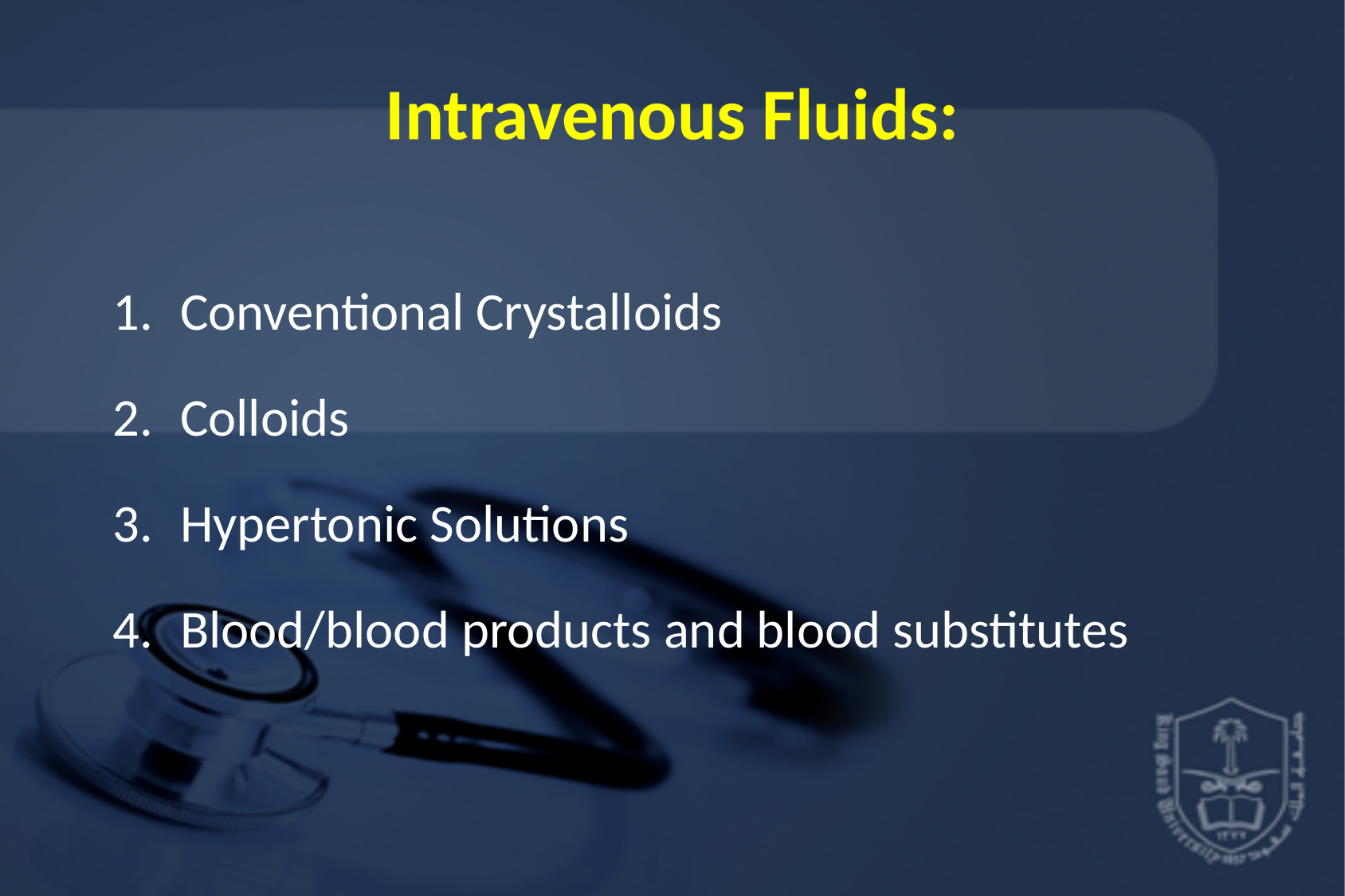

# Intravenous Fluids:
Conventional Crystalloids
Colloids
Hypertonic Solutions
Blood/blood products and blood substitutes